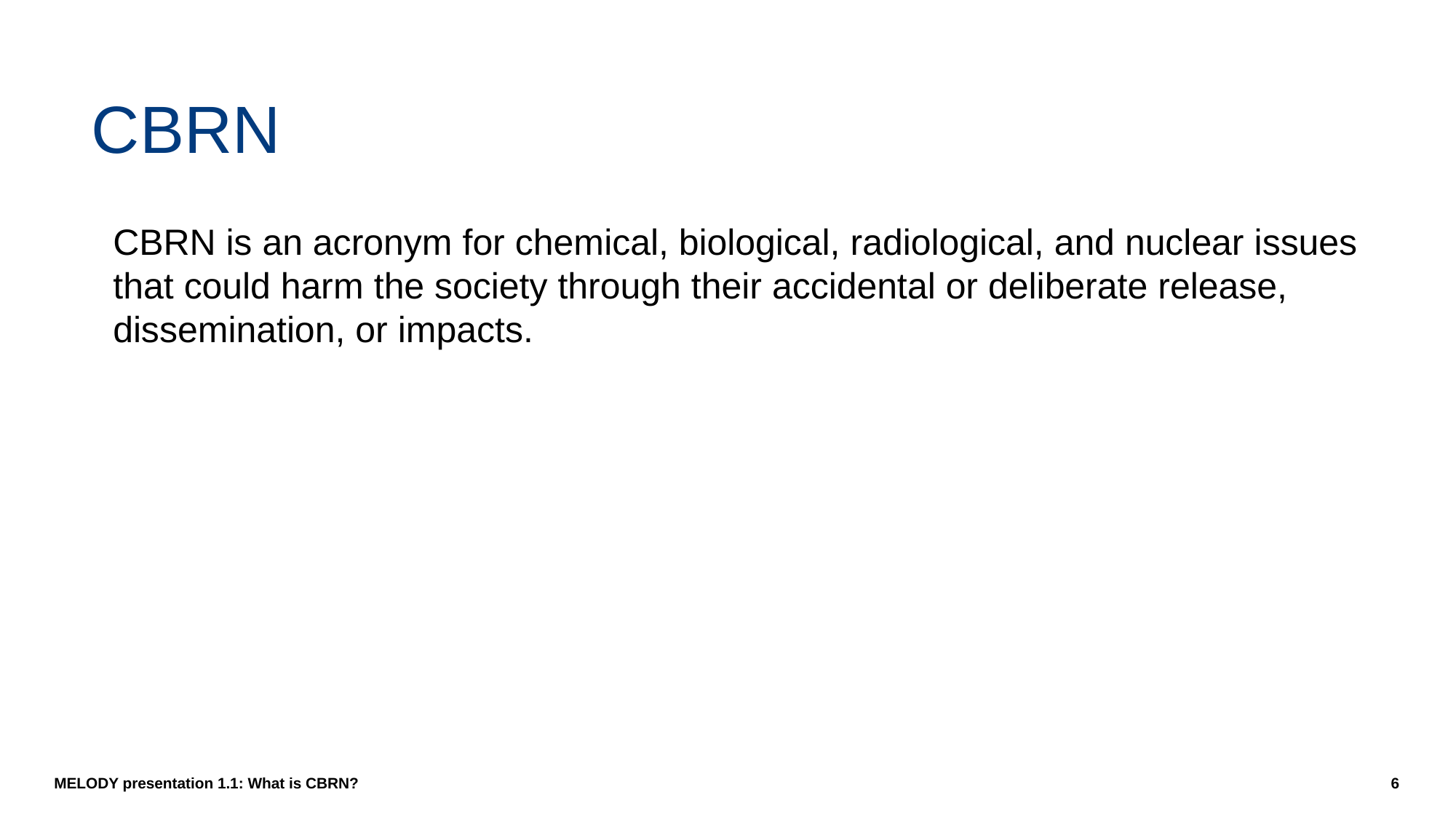

# CBRN
CBRN is an acronym for chemical, biological, radiological, and nuclear issues that could harm the society through their accidental or deliberate release, dissemination, or impacts.
MELODY presentation 1.1: What is CBRN?
6